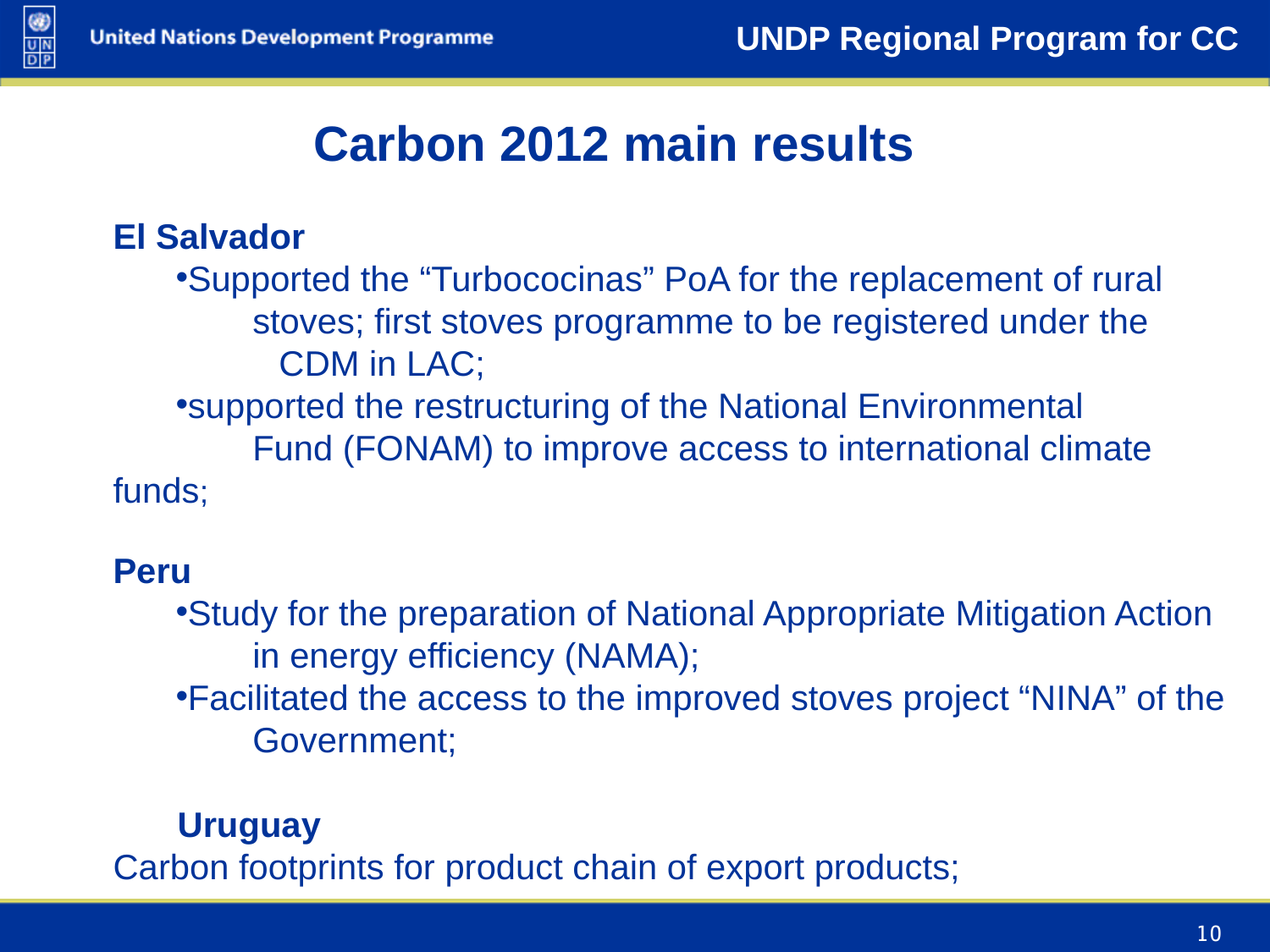

# UNDP Regional Program for CC
Carbon 2012 main results

	El Salvador
Supported the “Turbococinas” PoA for the replacement of rural 	    stoves; first stoves programme to be registered under the 		    CDM in LAC;
supported the restructuring of the National Environmental         	    Fund (FONAM) to improve access to international climate funds;

Peru
Study for the preparation of National Appropriate Mitigation Action 	    in energy efficiency (NAMA);
Facilitated the access to the improved stoves project “NINA” of the 	    Government;
	Uruguay
Carbon footprints for product chain of export products;